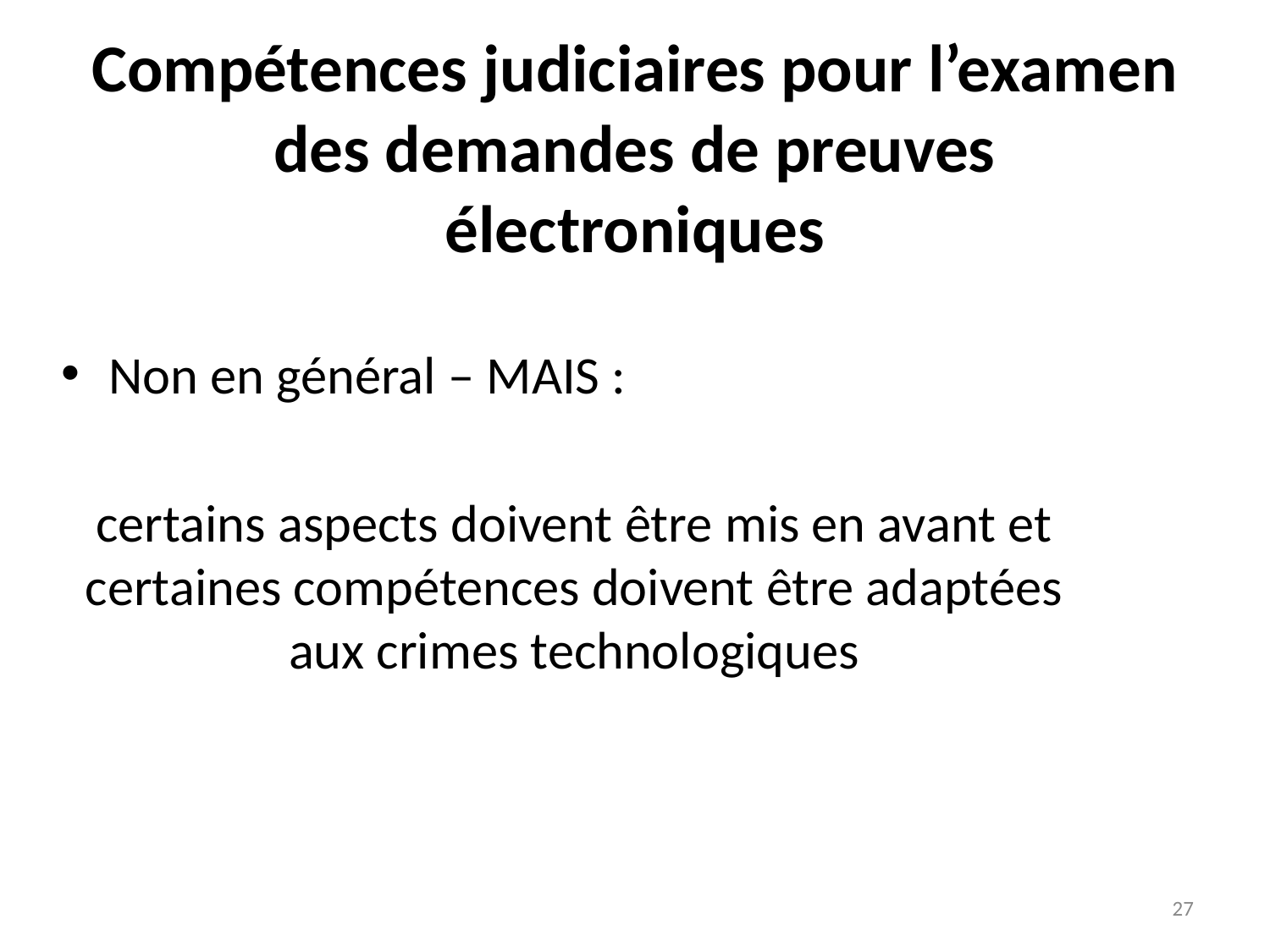

# Compétences judiciaires pour l’examen des demandes de preuves électroniques

Non en général – MAIS :

certains aspects doivent être mis en avant et certaines compétences doivent être adaptées aux crimes technologiques
27